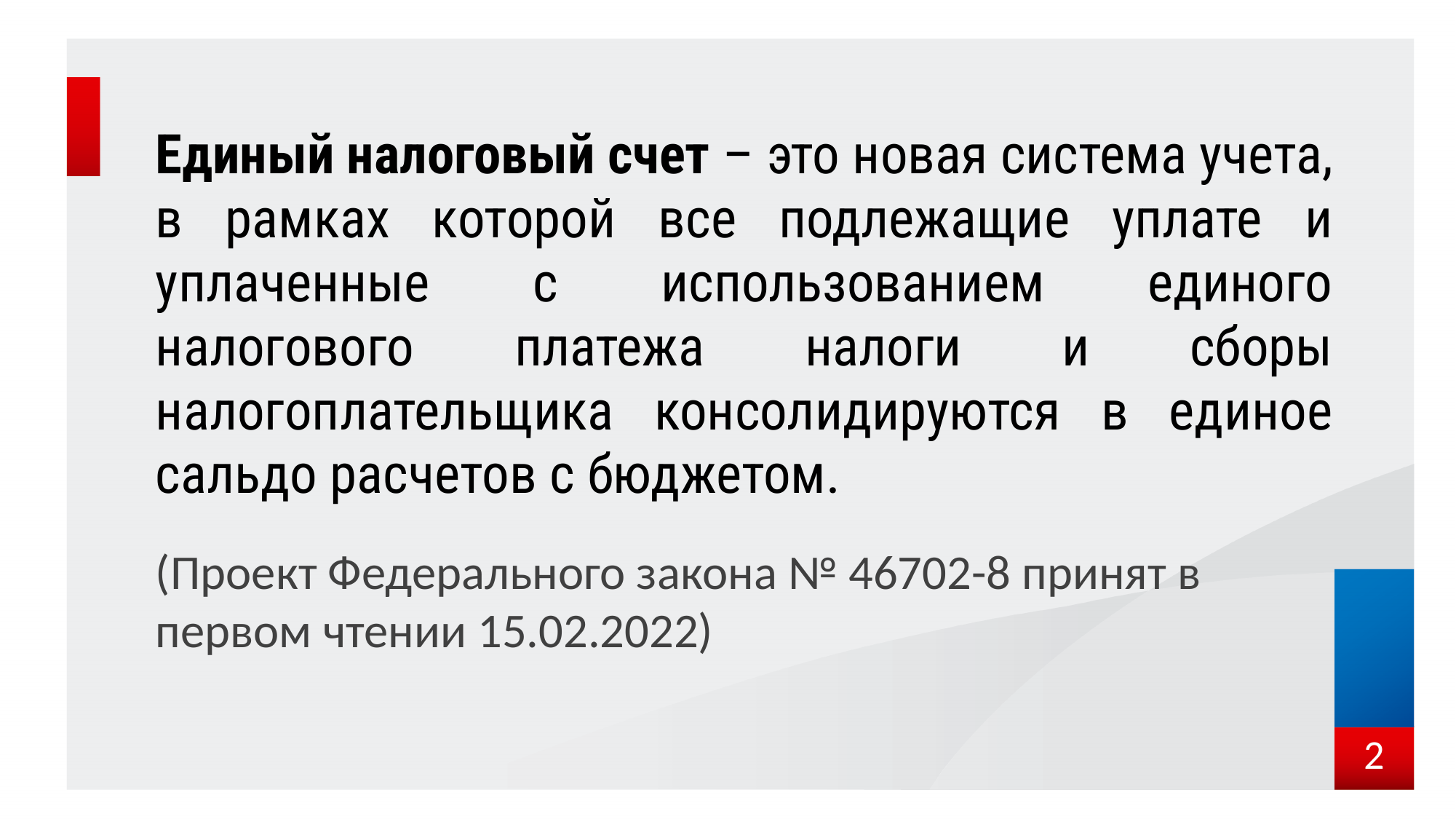

Единый налоговый счет – это новая система учета, в рамках которой все подлежащие уплате и уплаченные с использованием единого налогового платежа налоги и сборы налогоплательщика консолидируются в единое сальдо расчетов с бюджетом.

(Проект Федерального закона № 46702-8 принят в
первом чтении 15.02.2022)

2